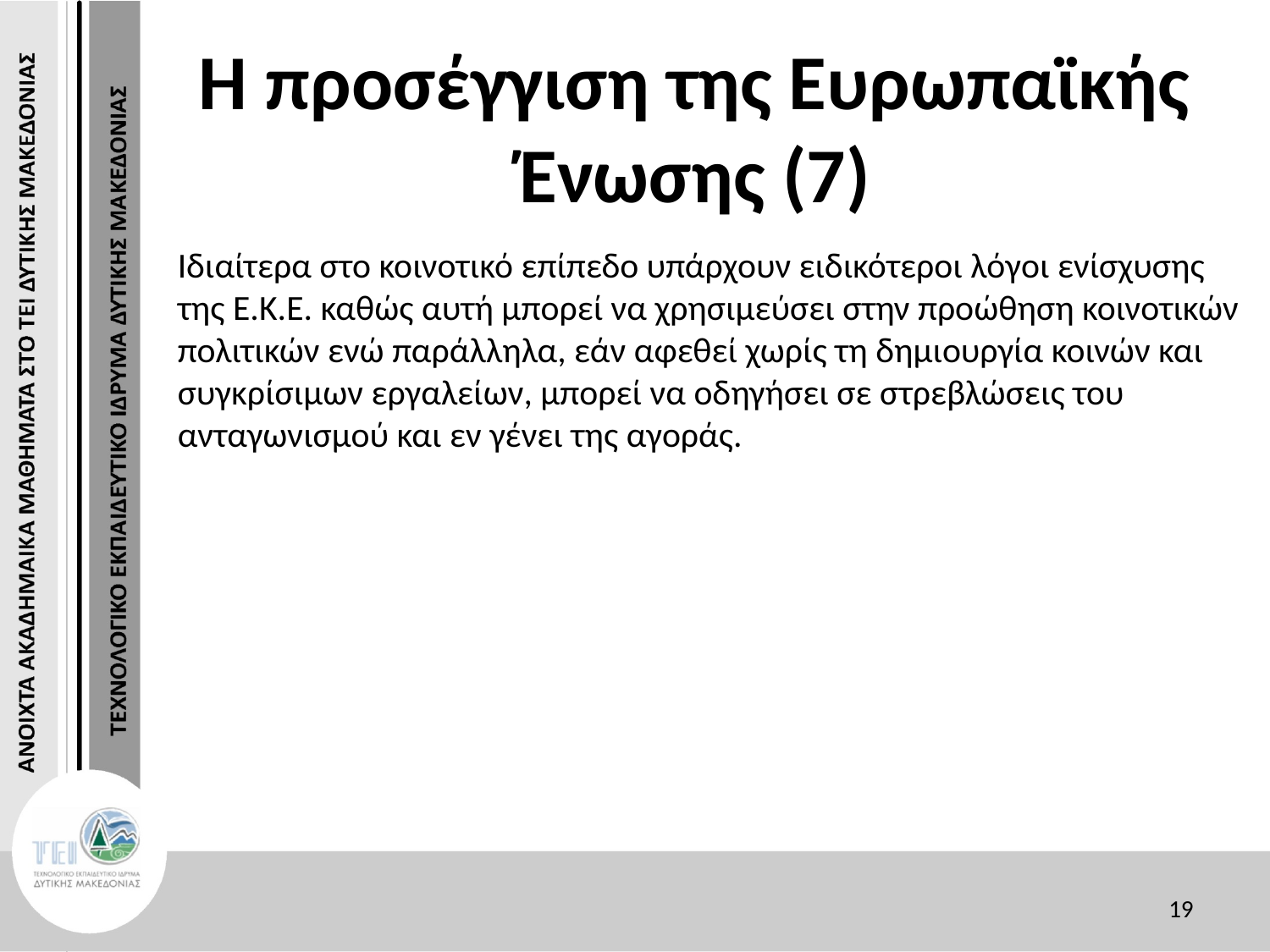

# Η προσέγγιση της Ευρωπαϊκής Ένωσης (7)
Ιδιαίτερα στο κοινοτικό επίπεδο υπάρχουν ειδικότεροι λόγοι ενίσχυσης της Ε.Κ.Ε. καθώς αυτή μπορεί να χρησιμεύσει στην προώθηση κοινοτικών πολιτικών ενώ παράλληλα, εάν αφεθεί χωρίς τη δημιουργία κοινών και συγκρίσιμων εργαλείων, μπορεί να οδηγήσει σε στρεβλώσεις του ανταγωνισμού και εν γένει της αγοράς.
19